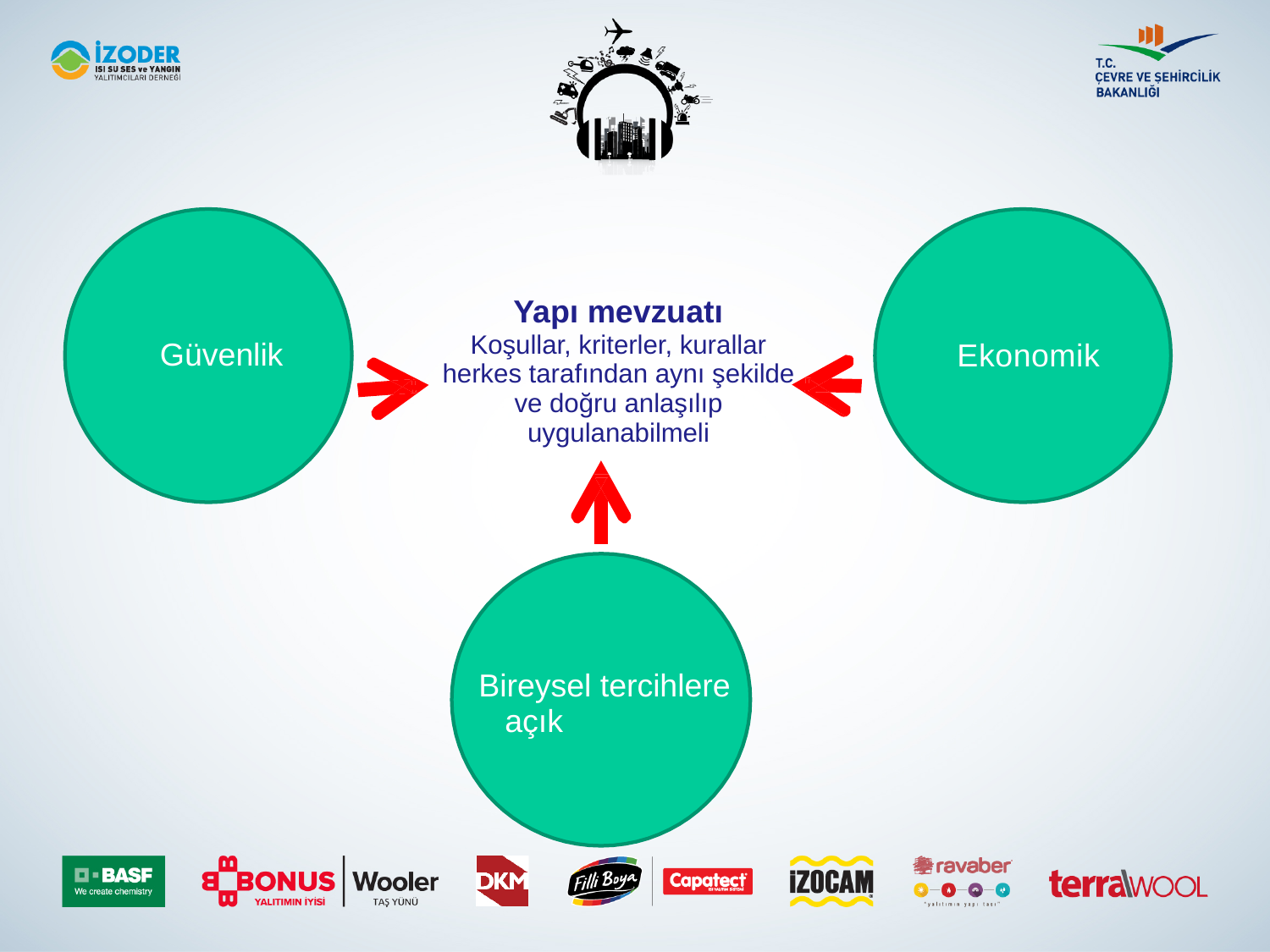

Yapı mevzuatı
Koşullar, kriterler, kurallar herkes tarafından aynı şekilde ve doğru anlaşılıp uygulanabilmeli
Güvenlik
Ekonomik

Bireysel tercihlere açık